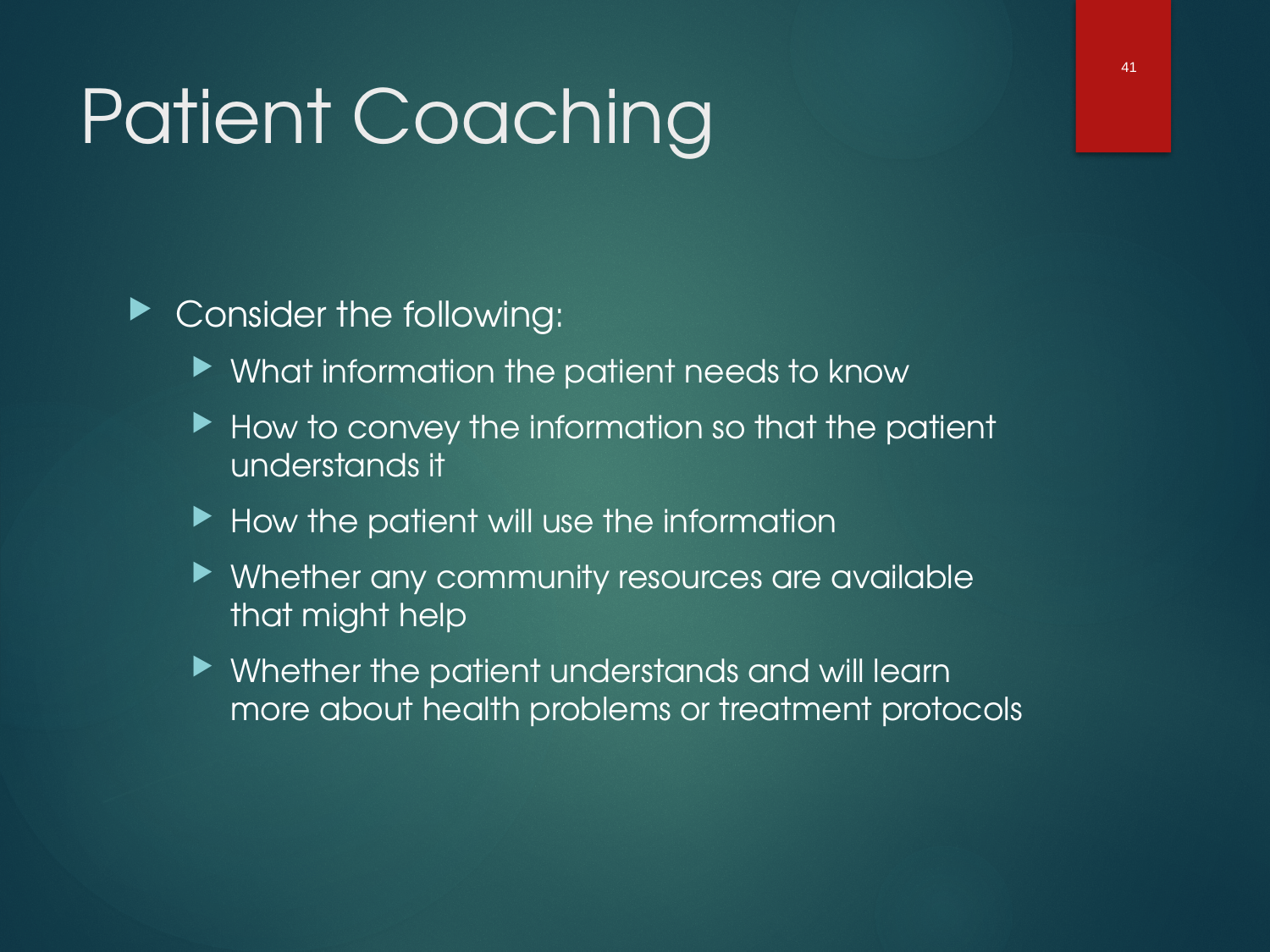

41

# Patient Coaching
Consider the following:
What information the patient needs to know
How to convey the information so that the patient understands it
How the patient will use the information
Whether any community resources are available that might help
Whether the patient understands and will learn more about health problems or treatment protocols